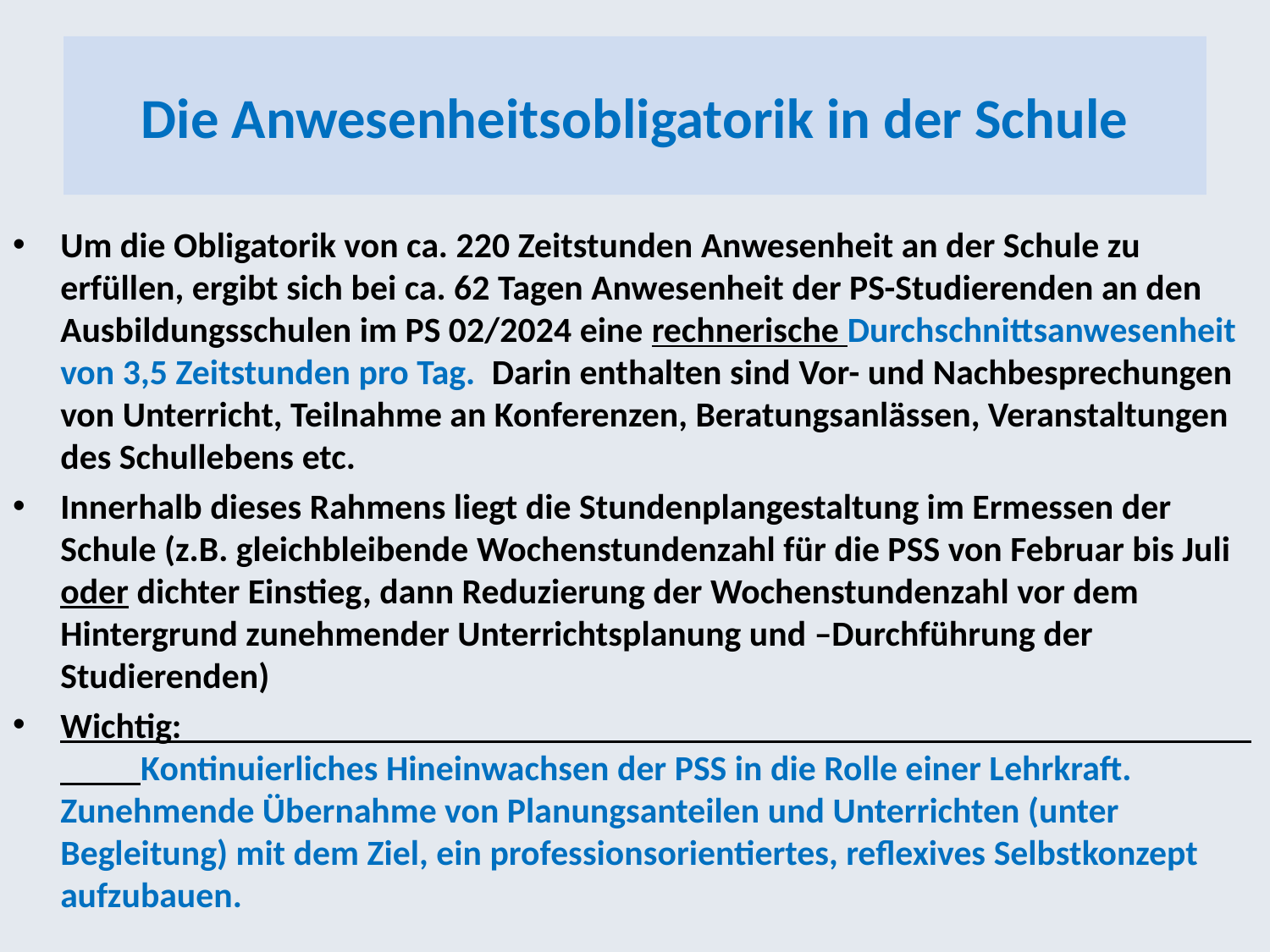

# Die Anwesenheitsobligatorik in der Schule
Um die Obligatorik von ca. 220 Zeitstunden Anwesenheit an der Schule zu erfüllen, ergibt sich bei ca. 62 Tagen Anwesenheit der PS-Studierenden an den Ausbildungsschulen im PS 02/2024 eine rechnerische Durchschnittsanwesenheit von 3,5 Zeitstunden pro Tag.  Darin enthalten sind Vor- und Nachbesprechungen von Unterricht, Teilnahme an Konferenzen, Beratungsanlässen, Veranstaltungen des Schullebens etc.
Innerhalb dieses Rahmens liegt die Stundenplangestaltung im Ermessen der Schule (z.B. gleichbleibende Wochenstundenzahl für die PSS von Februar bis Juli  oder dichter Einstieg, dann Reduzierung der Wochenstundenzahl vor dem Hintergrund zunehmender Unterrichtsplanung und –Durchführung der Studierenden)
Wichtig:                                                                                                                                                Kontinuierliches Hineinwachsen der PSS in die Rolle einer Lehrkraft. Zunehmende Übernahme von Planungsanteilen und Unterrichten (unter Begleitung) mit dem Ziel, ein professionsorientiertes, reflexives Selbstkonzept aufzubauen.